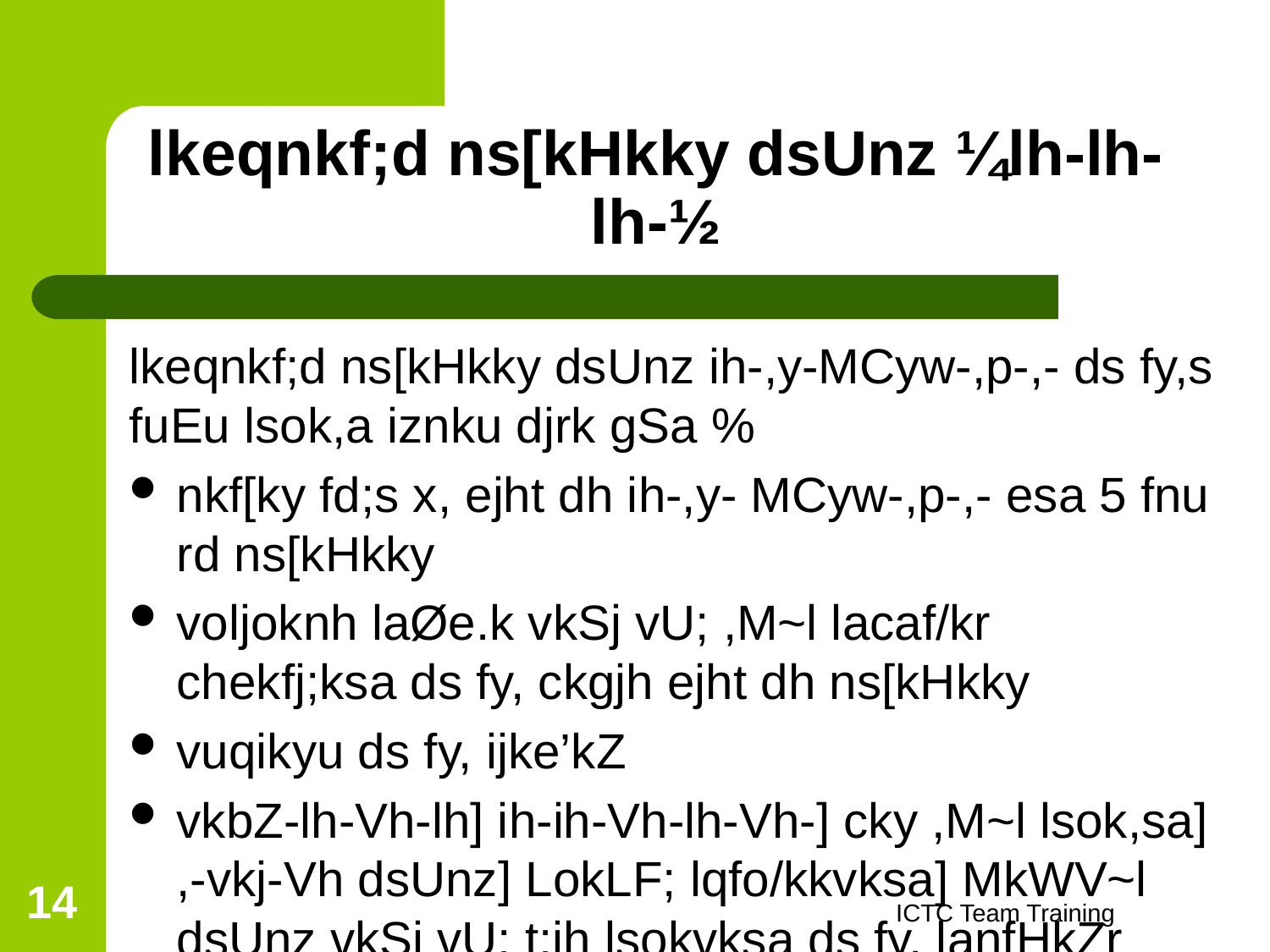

# lkeqnkf;d ns[kHkky dsUnz ¼lh-lh-lh-½
lkeqnkf;d ns[kHkky dsUnz ih-,y-MCyw-,p-,- ds fy,s fuEu lsok,a iznku djrk gSa %
nkf[ky fd;s x, ejht dh ih-,y- MCyw-,p-,- esa 5 fnu rd ns[kHkky
voljoknh laØe.k vkSj vU; ,M~l lacaf/kr chekfj;ksa ds fy, ckgjh ejht dh ns[kHkky
vuqikyu ds fy, ijke’kZ
vkbZ-lh-Vh-lh] ih-ih-Vh-lh-Vh-] cky ,M~l lsok,sa] ,-vkj-Vh dsUnz] LokLF; lqfo/kkvksa] MkWV~l dsUnz vkSj vU; t:jh lsokvksa ds fy, lanfHkZr lsok,a A
?kjsyw ns[kHkky vkSj
daMkse forj.k
14
ICTC Team Training